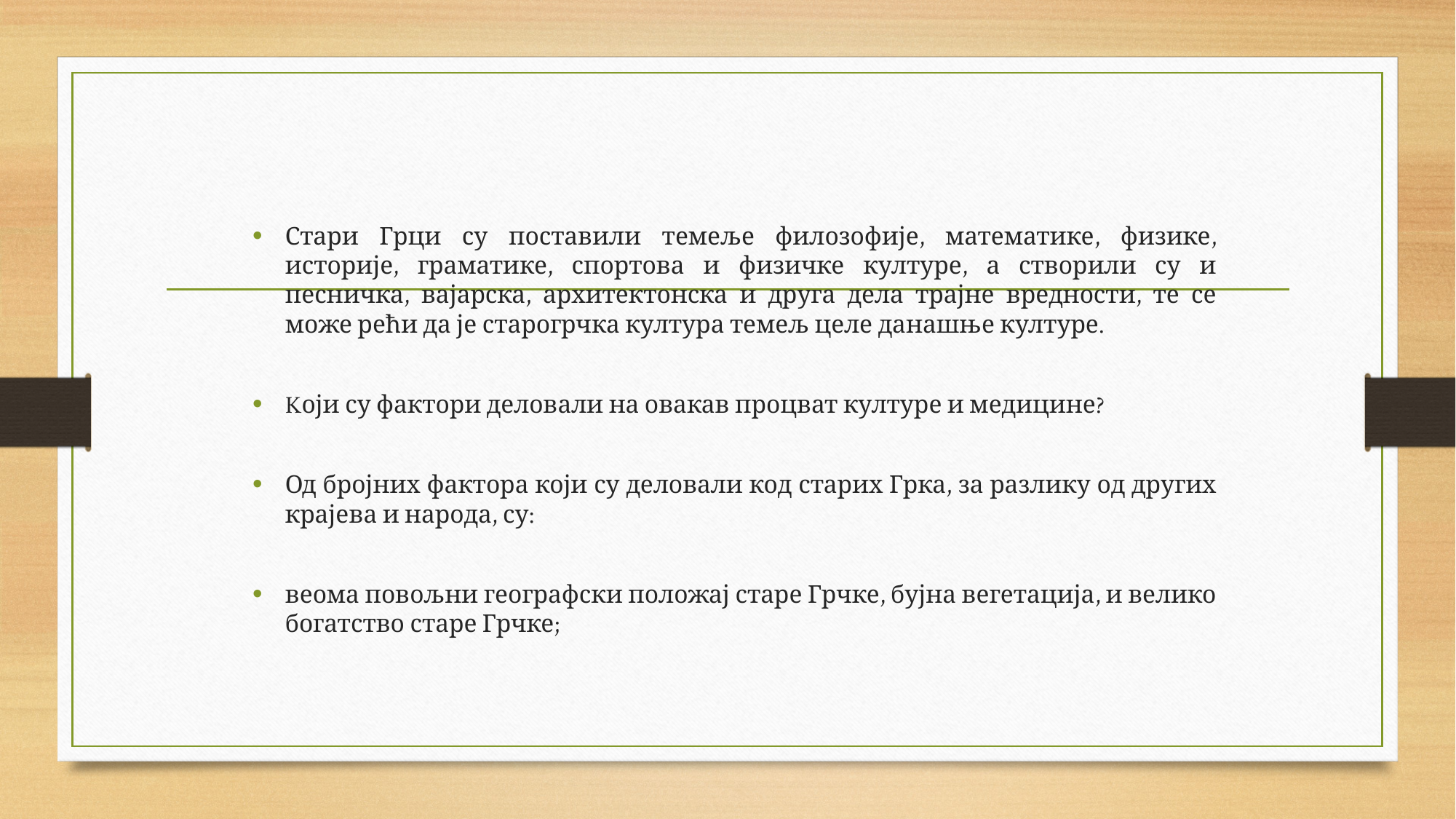

Стари Грци су поставили темеље филозофије, математике, физике, историје, граматике, спортова и физичке културе, а створили су и песничка, вајарска, архитектонска и друга дела трајне вредности, те се може рећи да је старогрчка култура темељ целе данашње културе.

Kоји су фактори деловали на овакав процват културе и медицине?

Од бројних фактора који су деловали код старих Грка, за разлику од других крајева и народа, су:

веома повољни географски положај старе Грчке, бујна вегетација, и велико богатство старе Грчке;